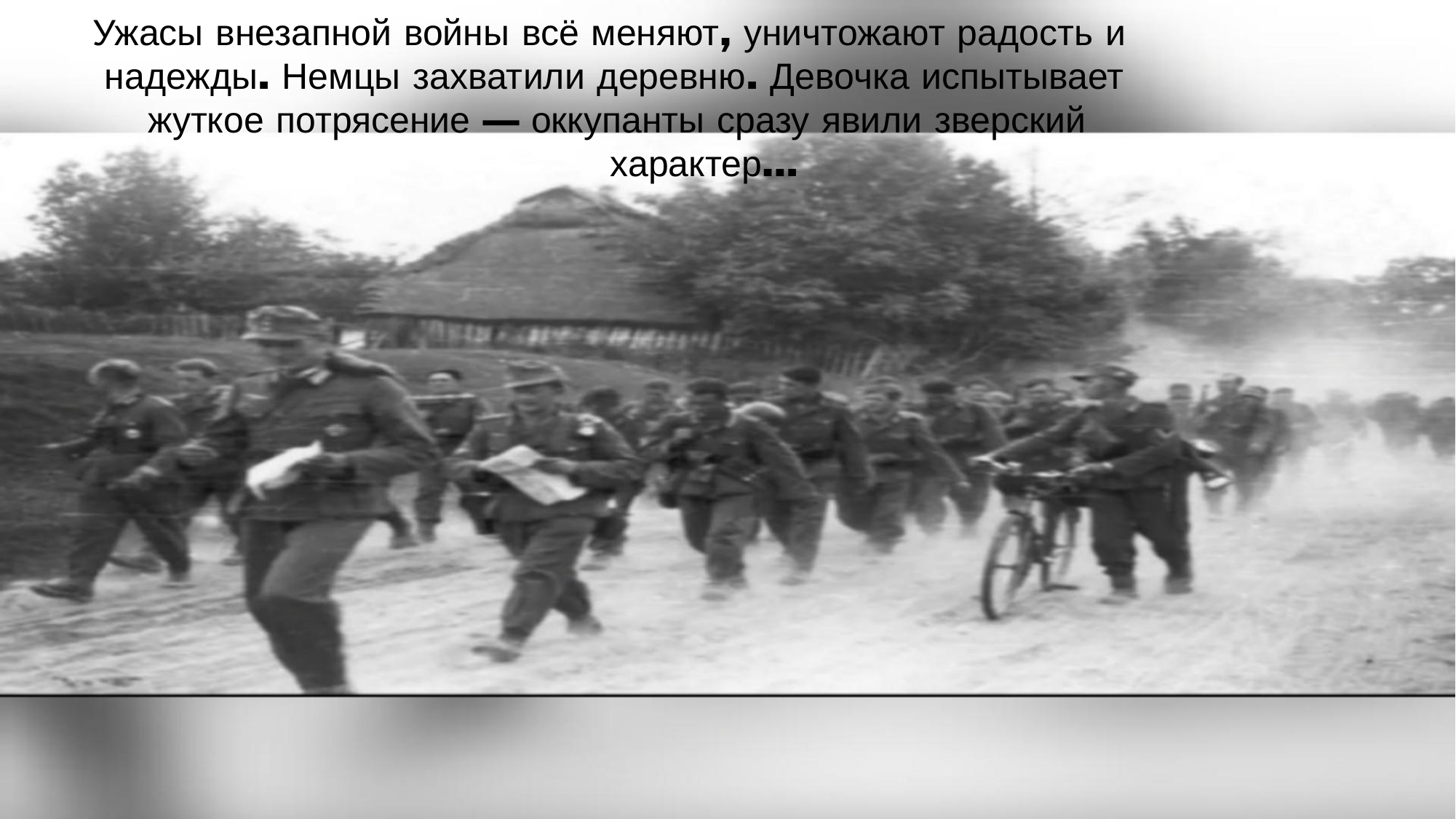

Ужасы внезапной войны всё меняют, уничтожают радость и
надежды. Немцы захватили деревню. Девочка испытывает
жуткое потрясение — оккупанты сразу явили зверский
характер...